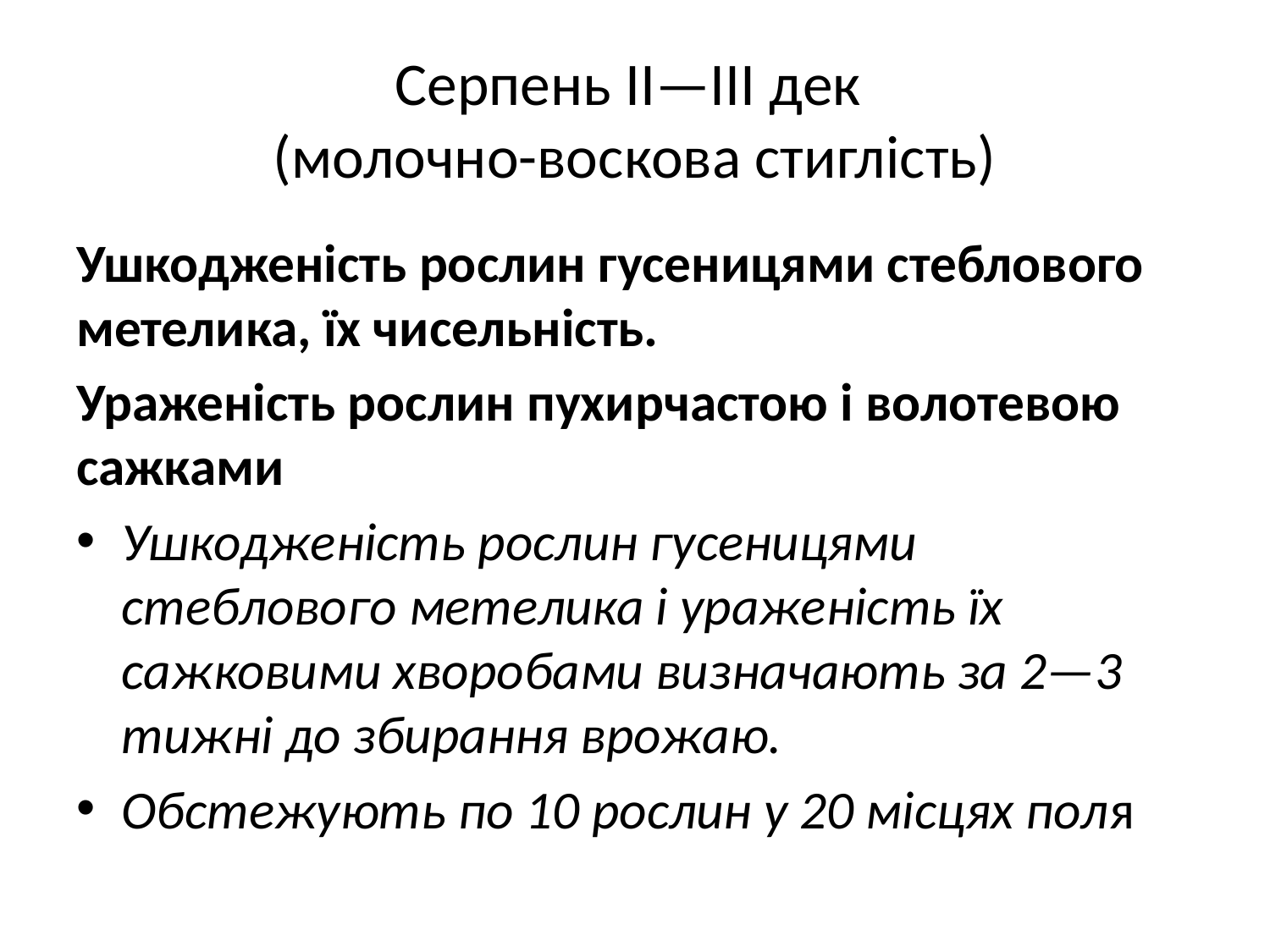

# Серпень ІІ—ІІІ дек (молочно-воскова стиглість)
Ушкодженість рослин гусеницями стеблового метелика, їх чисельність.
Ураженість рослин пухирчастою і волотевою сажками
Ушкодженість рослин гусеницями стеблового метелика і ураженість їх сажковими хворобами визначають за 2—3 тижні до збирання врожаю.
Обстежують по 10 рослин у 20 місцях поля